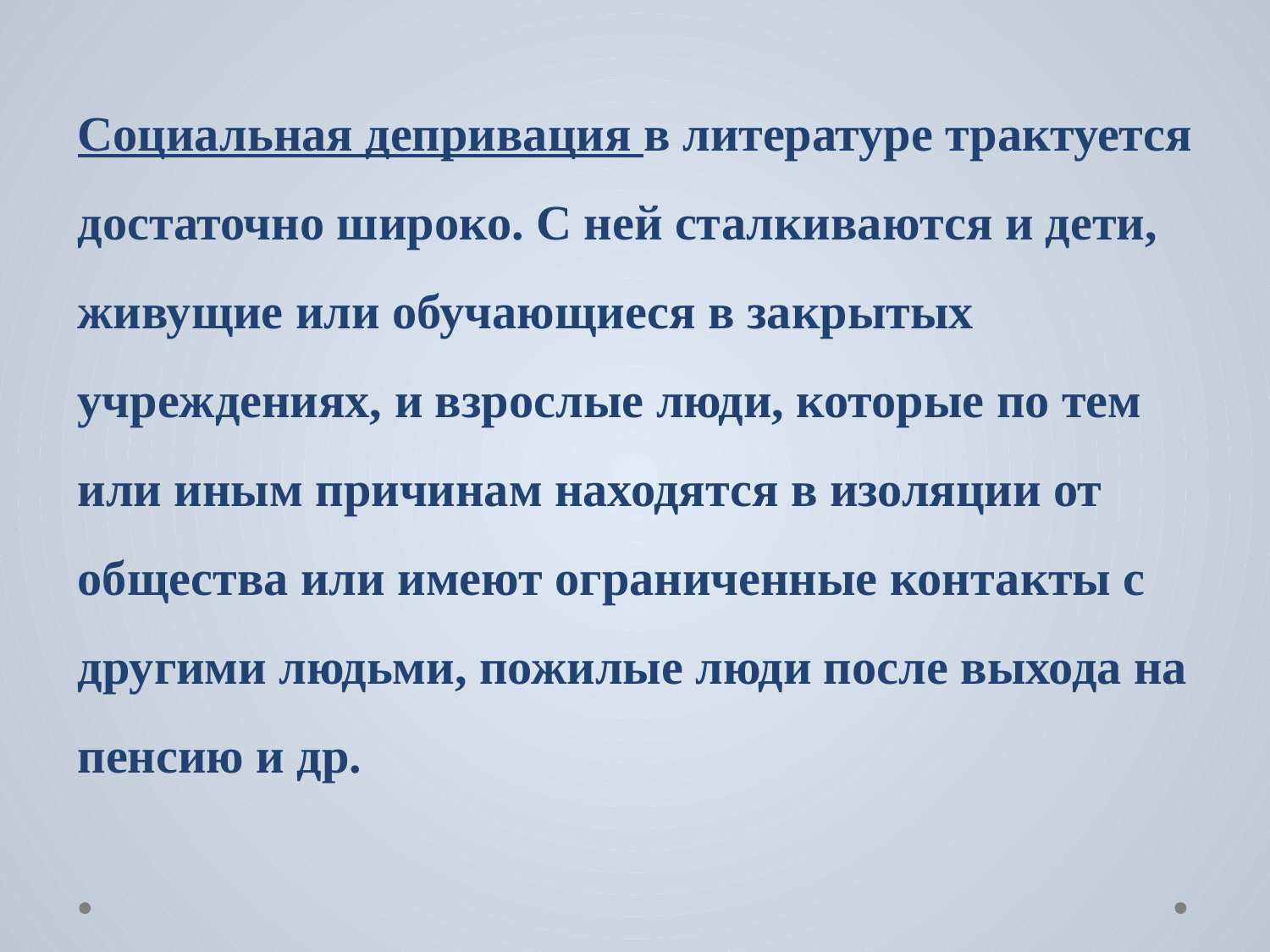

Социальная депривация в литературе трактуется достаточно широко. С ней сталкиваются и дети, живущие или обучающиеся в закрытых учреждениях, и взрослые люди, которые по тем или иным причинам находятся в изоляции от общества или имеют ограниченные контакты с другими людьми, пожилые люди после выхода на пенсию и др.